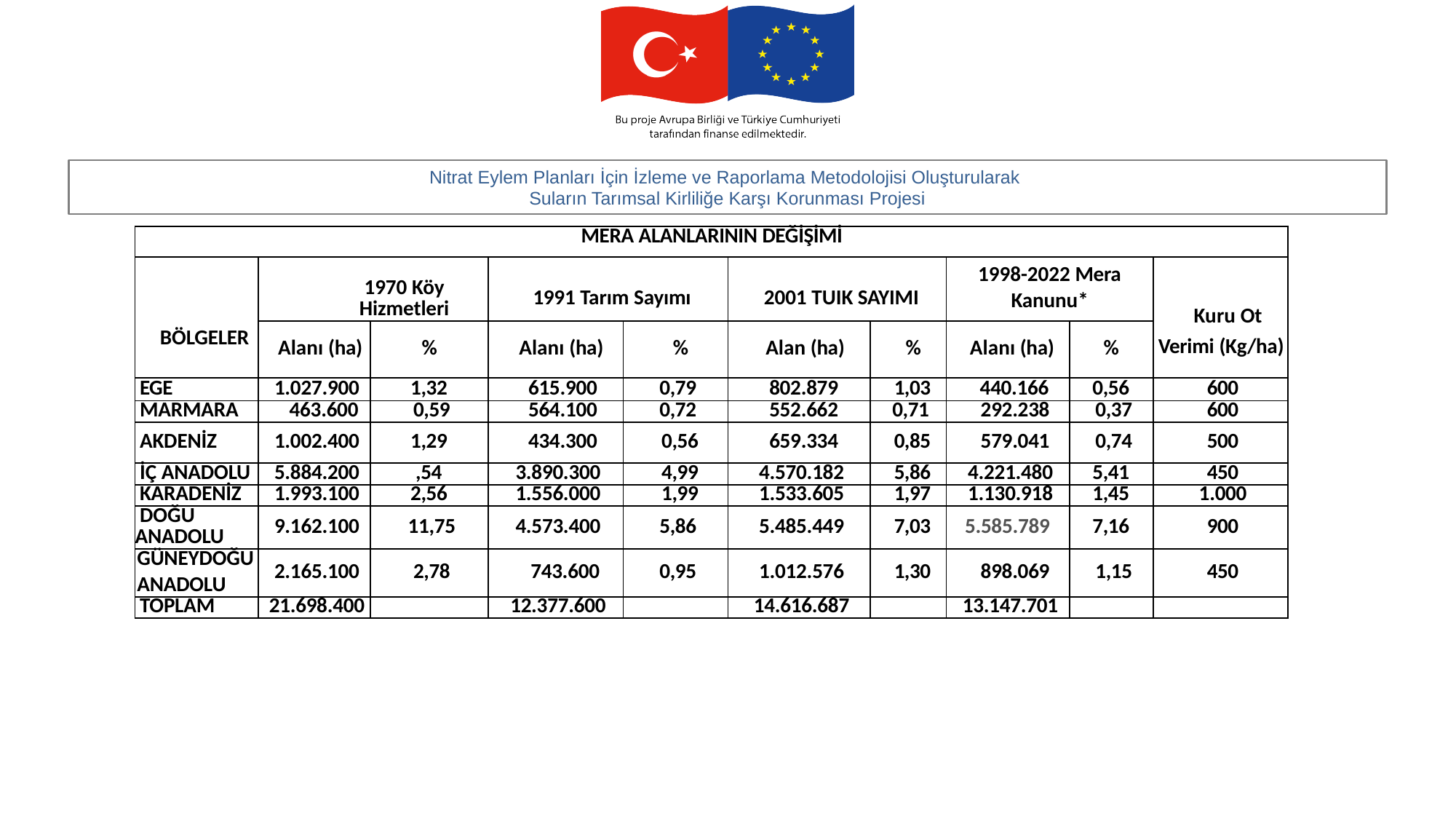

| MERA ALANLARININ DEĞİŞİMİ |  |  |  |  |  |  |  |  |  |
| --- | --- | --- | --- | --- | --- | --- | --- | --- | --- |
| BÖLGELER | 1970 Köy Hizmetleri |  | 1991 Tarım Sayımı |  | 2001 TUIK SAYIMI |  | 1998-2022 Mera Kanunu\* |  | Kuru Ot Verimi (Kg/ha) |
|  | Alanı (ha) | % | Alanı (ha) | % | Alan (ha) | % | Alanı (ha) | % |  |
| EGE | 1.027.900 | 1,32 | 615.900 | 0,79 | 802.879 | 1,03 | 440.166 | 0,56 | 600 |
| MARMARA | 463.600 | 0,59 | 564.100 | 0,72 | 552.662 | 0,71 | 292.238 | 0,37 | 600 |
| AKDENİZ | 1.002.400 | 1,29 | 434.300 | 0,56 | 659.334 | 0,85 | 579.041 | 0,74 | 500 |
| İÇ ANADOLU | 5.884.200 | ,54 | 3.890.300 | 4,99 | 4.570.182 | 5,86 | 4.221.480 | 5,41 | 450 |
| KARADENİZ | 1.993.100 | 2,56 | 1.556.000 | 1,99 | 1.533.605 | 1,97 | 1.130.918 | 1,45 | 1.000 |
| DOĞU ANADOLU | 9.162.100 | 11,75 | 4.573.400 | 5,86 | 5.485.449 | 7,03 | 5.585.789 | 7,16 | 900 |
| GÜNEYDOĞU ANADOLU | 2.165.100 | 2,78 | 743.600 | 0,95 | 1.012.576 | 1,30 | 898.069 | 1,15 | 450 |
| TOPLAM | 21.698.400 |  | 12.377.600 |  | 14.616.687 |  | 13.147.701 |  |  |